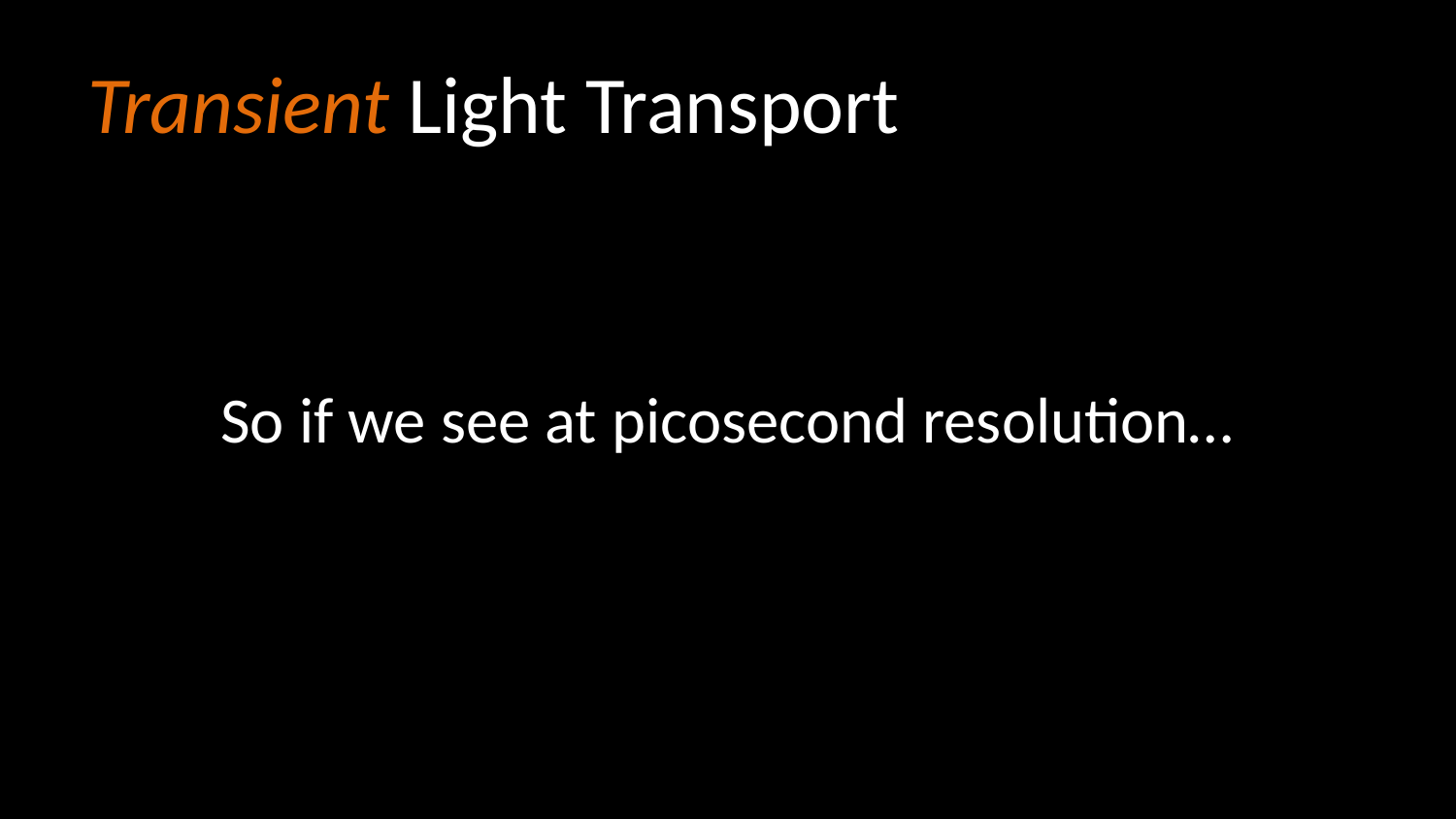

# Transient Light Transport
So if we see at picosecond resolution…